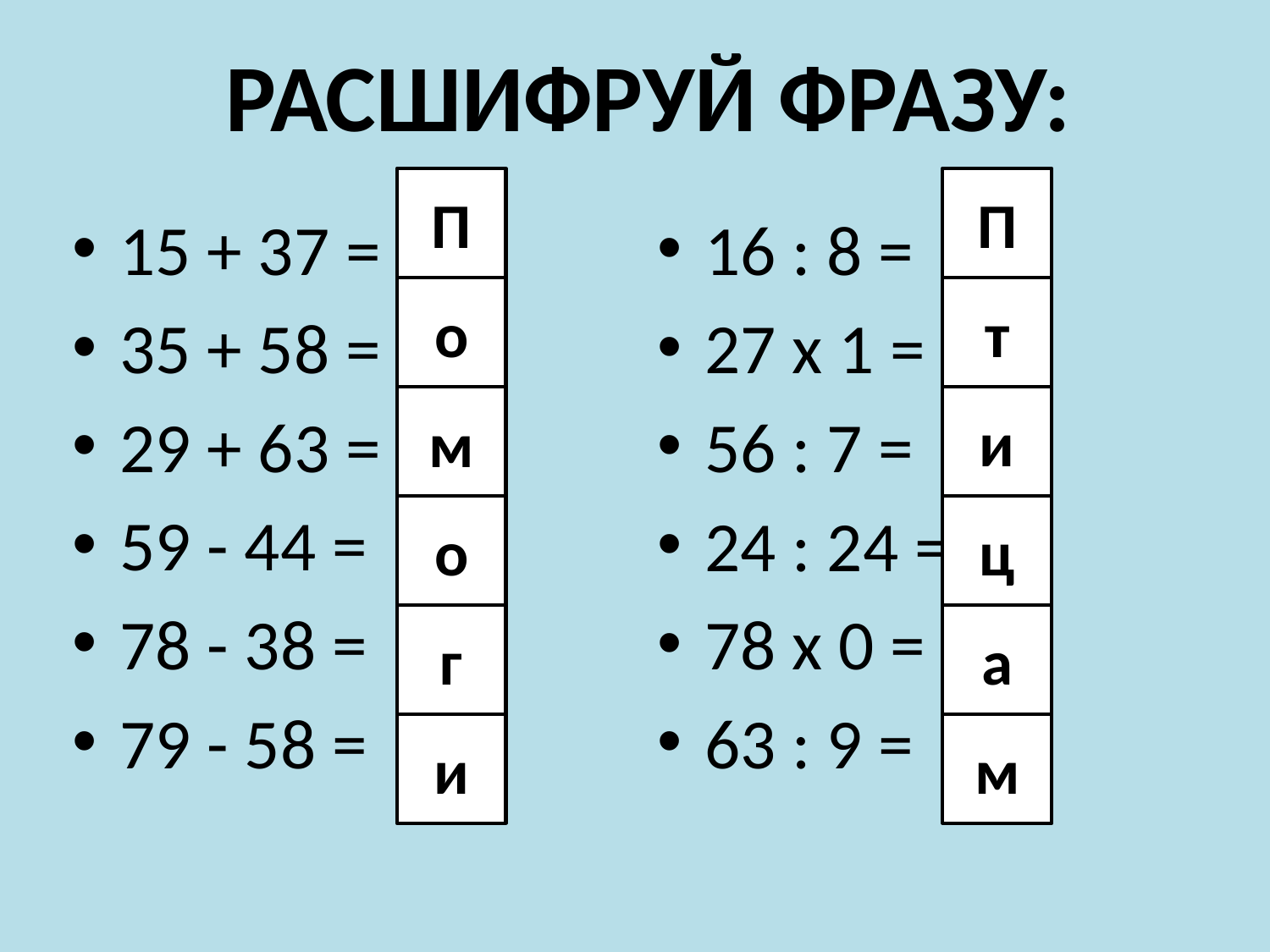

Расшифруй фразу:
П
П
15 + 37 =
35 + 58 =
29 + 63 =
59 - 44 =
78 - 38 =
79 - 58 =

16 : 8 =
27 х 1 =
56 : 7 =
24 : 24 =
78 х 0 =
63 : 9 =

о
т
# м
и
о
ц
г
а
и
м